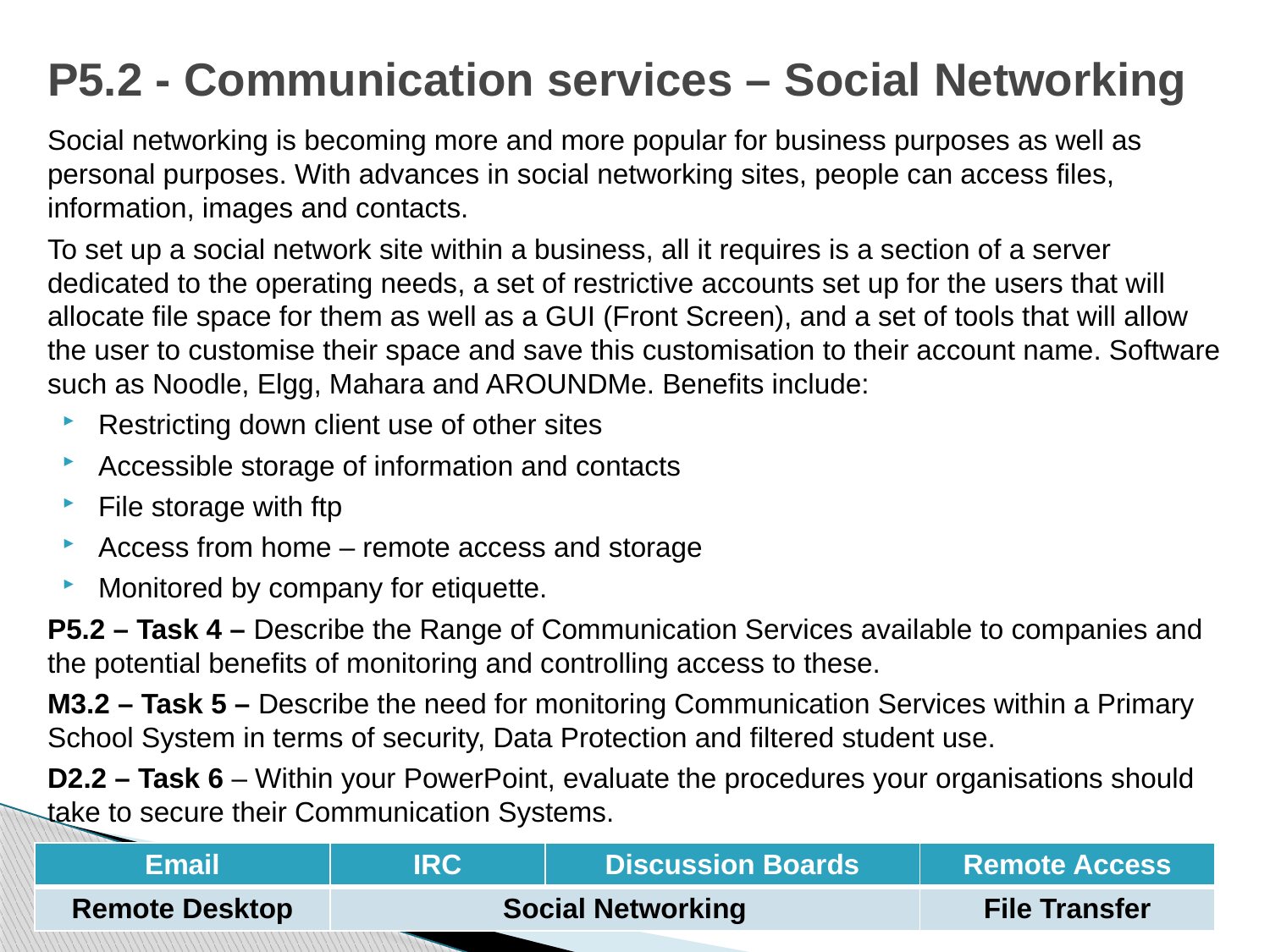

# P5.2 - Communication services – Social Networking
Social networking is becoming more and more popular for business purposes as well as personal purposes. With advances in social networking sites, people can access files, information, images and contacts.
To set up a social network site within a business, all it requires is a section of a server dedicated to the operating needs, a set of restrictive accounts set up for the users that will allocate file space for them as well as a GUI (Front Screen), and a set of tools that will allow the user to customise their space and save this customisation to their account name. Software such as Noodle, Elgg, Mahara and AROUNDMe. Benefits include:
Restricting down client use of other sites
Accessible storage of information and contacts
File storage with ftp
Access from home – remote access and storage
Monitored by company for etiquette.
P5.2 – Task 4 – Describe the Range of Communication Services available to companies and the potential benefits of monitoring and controlling access to these.
M3.2 – Task 5 – Describe the need for monitoring Communication Services within a Primary School System in terms of security, Data Protection and filtered student use.
D2.2 – Task 6 – Within your PowerPoint, evaluate the procedures your organisations should take to secure their Communication Systems.
| Email | IRC | Discussion Boards | Remote Access |
| --- | --- | --- | --- |
| Remote Desktop | Social Networking |  | File Transfer |